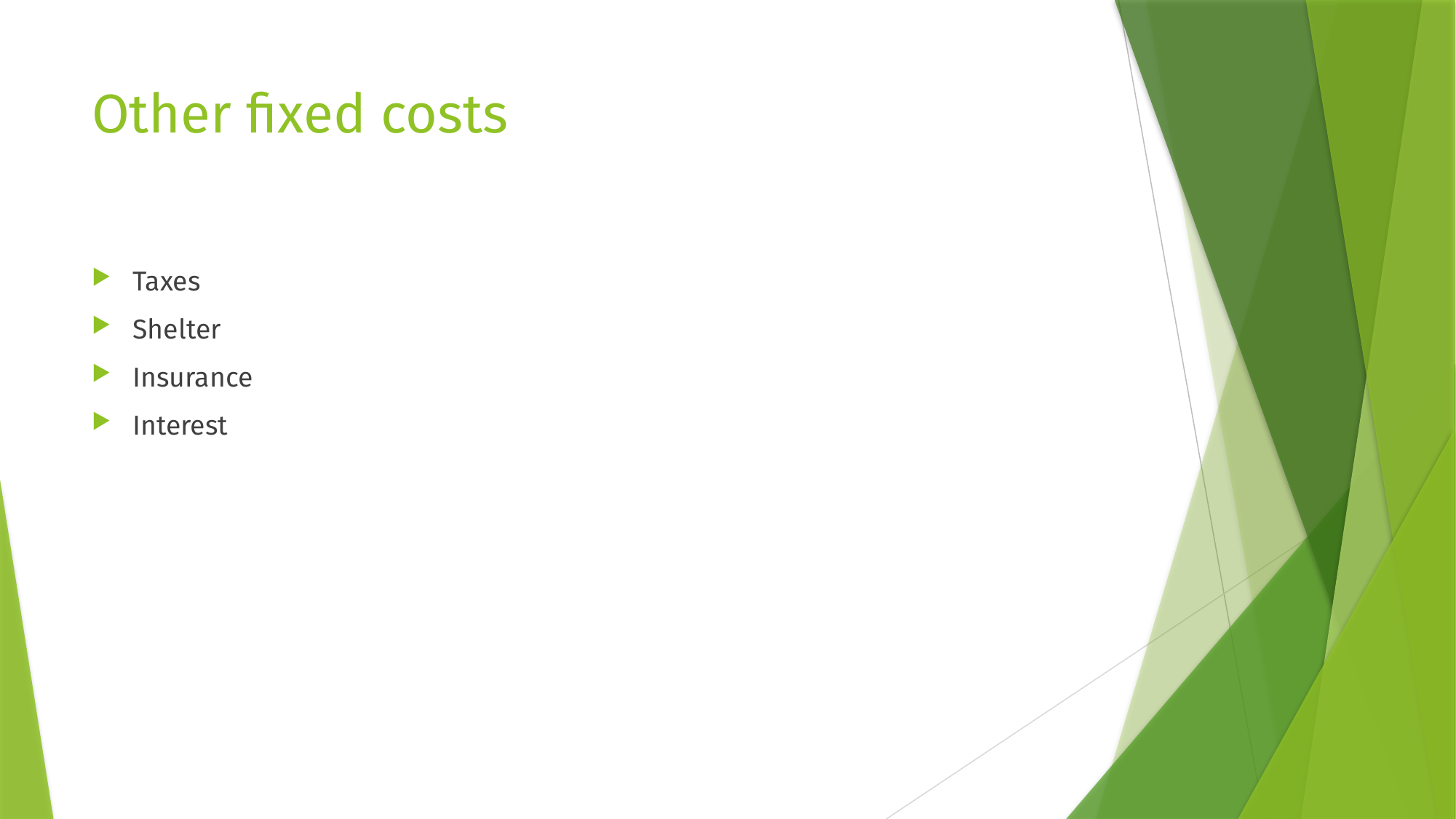

# Other fixed costs
Taxes
Shelter
Insurance
Interest